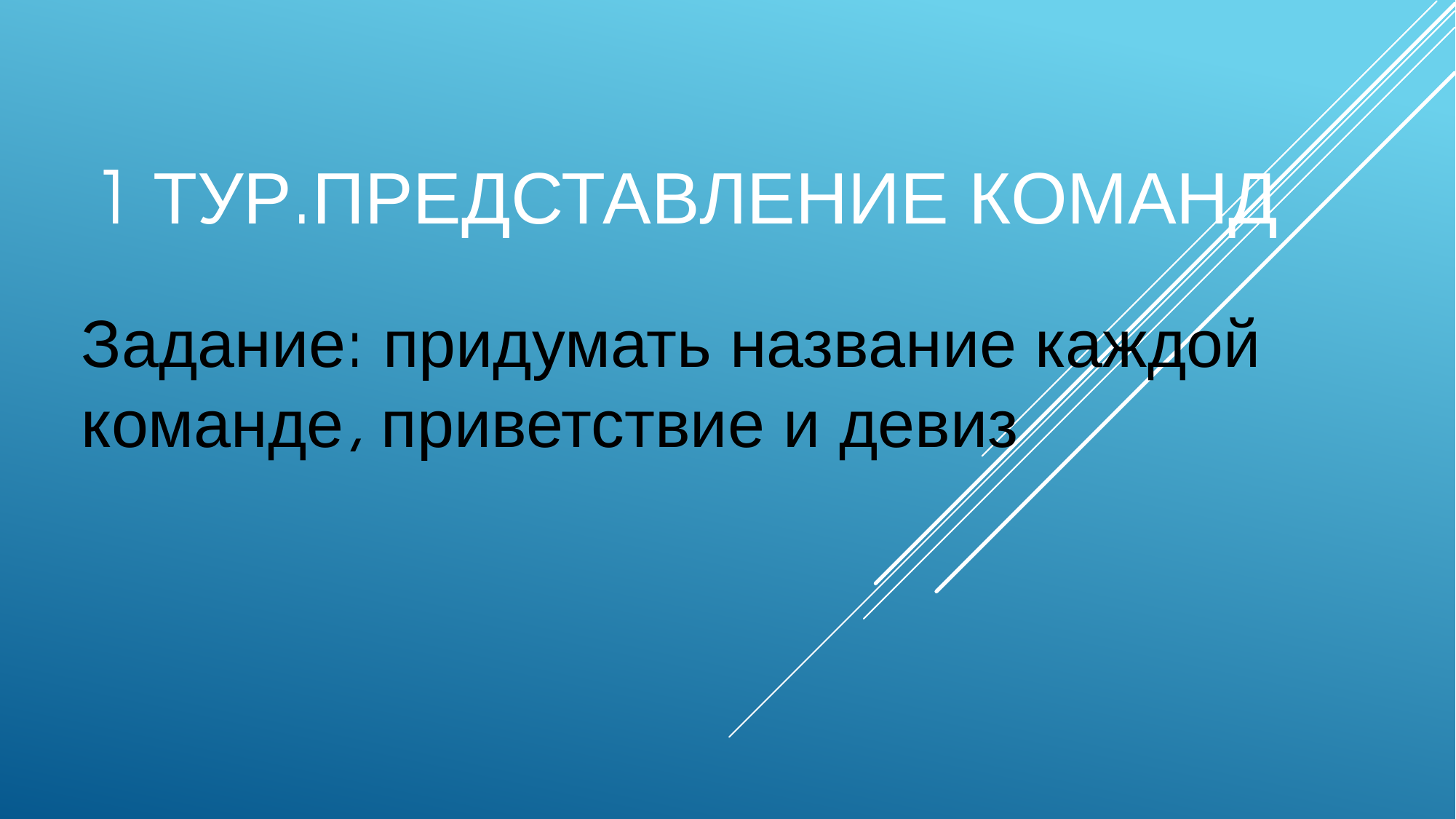

# 1 ТУР.Представление команд
Задание: придумать название каждой команде, приветствие и девиз